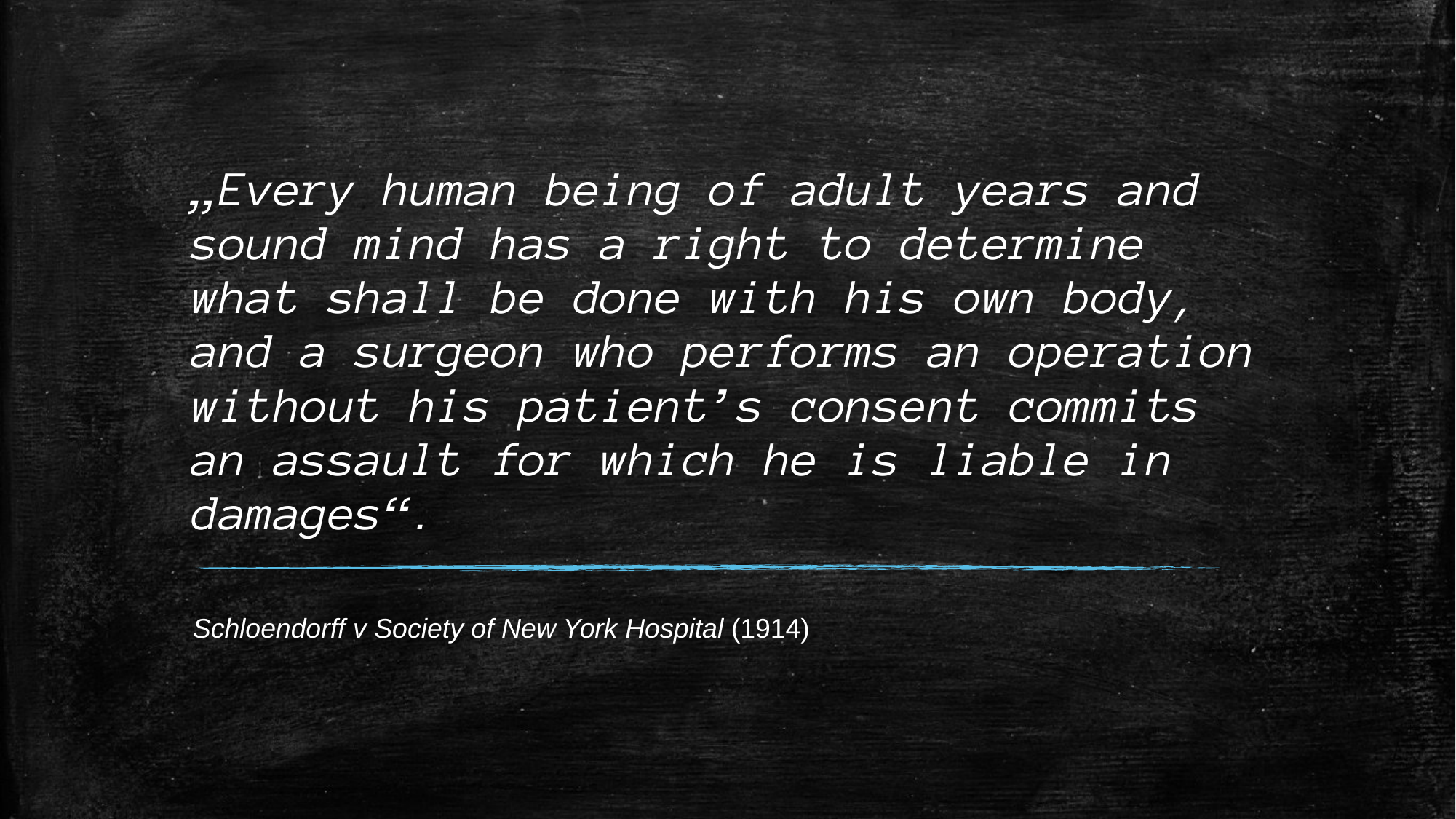

# „Every human being of adult years and sound mind has a right to determine what shall be done with his own body, and a surgeon who performs an operation without his patient’s consent commits an assault for which he is liable in damages“.
Schloendorff v Society of New York Hospital (1914)